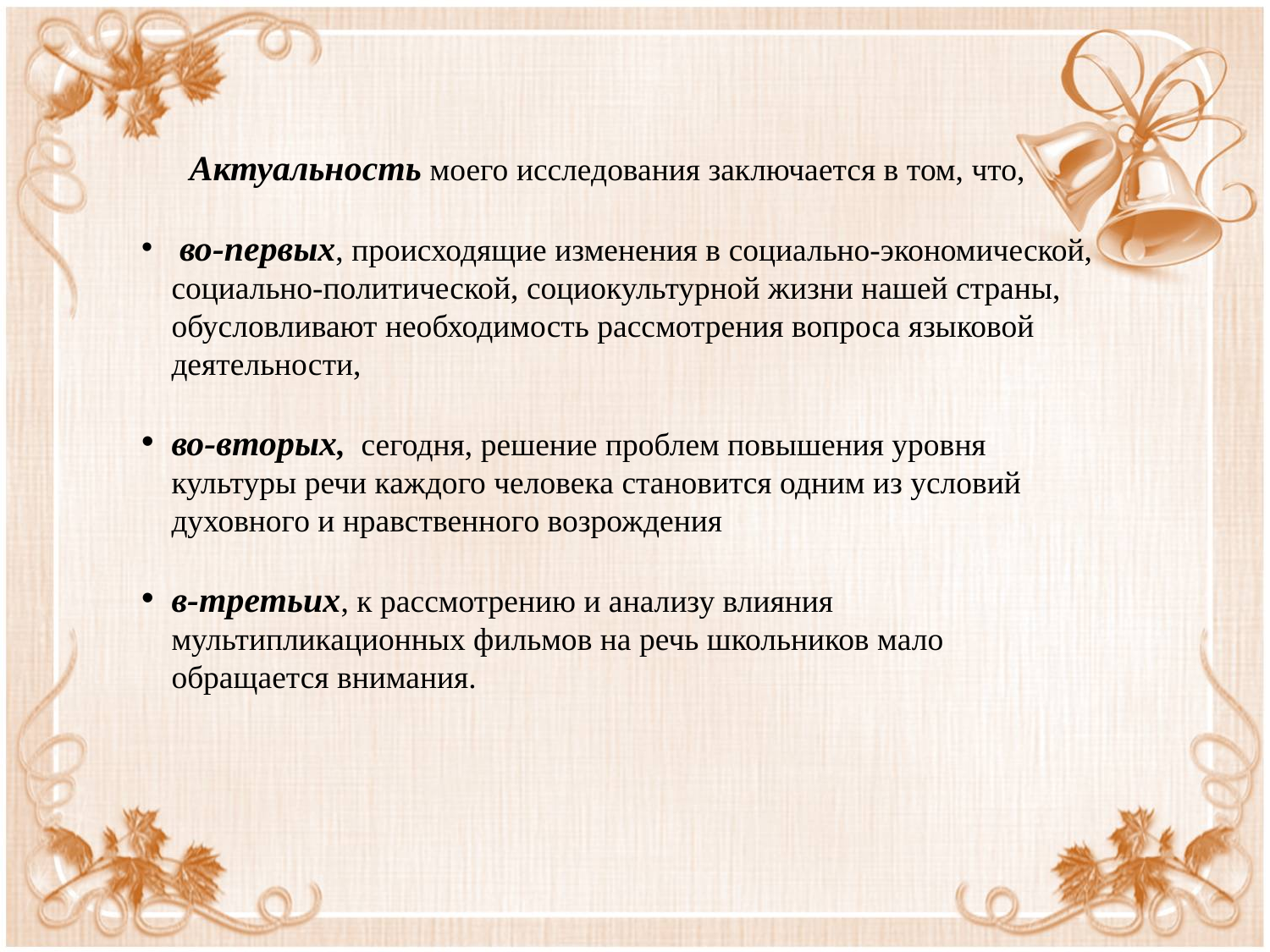

Актуальность моего исследования заключается в том, что,

 во-первых, происходящие изменения в социально-экономической, социально-политической, социокультурной жизни нашей страны, обусловливают необходимость рассмотрения вопроса языковой деятельности,

во-вторых,  сегодня, решение проблем повышения уровня культуры речи каждого человека становится одним из условий духовного и нравственного возрождения

в-третьих, к рассмотрению и анализу влияния мультипликационных фильмов на речь школьников мало обращается внимания.